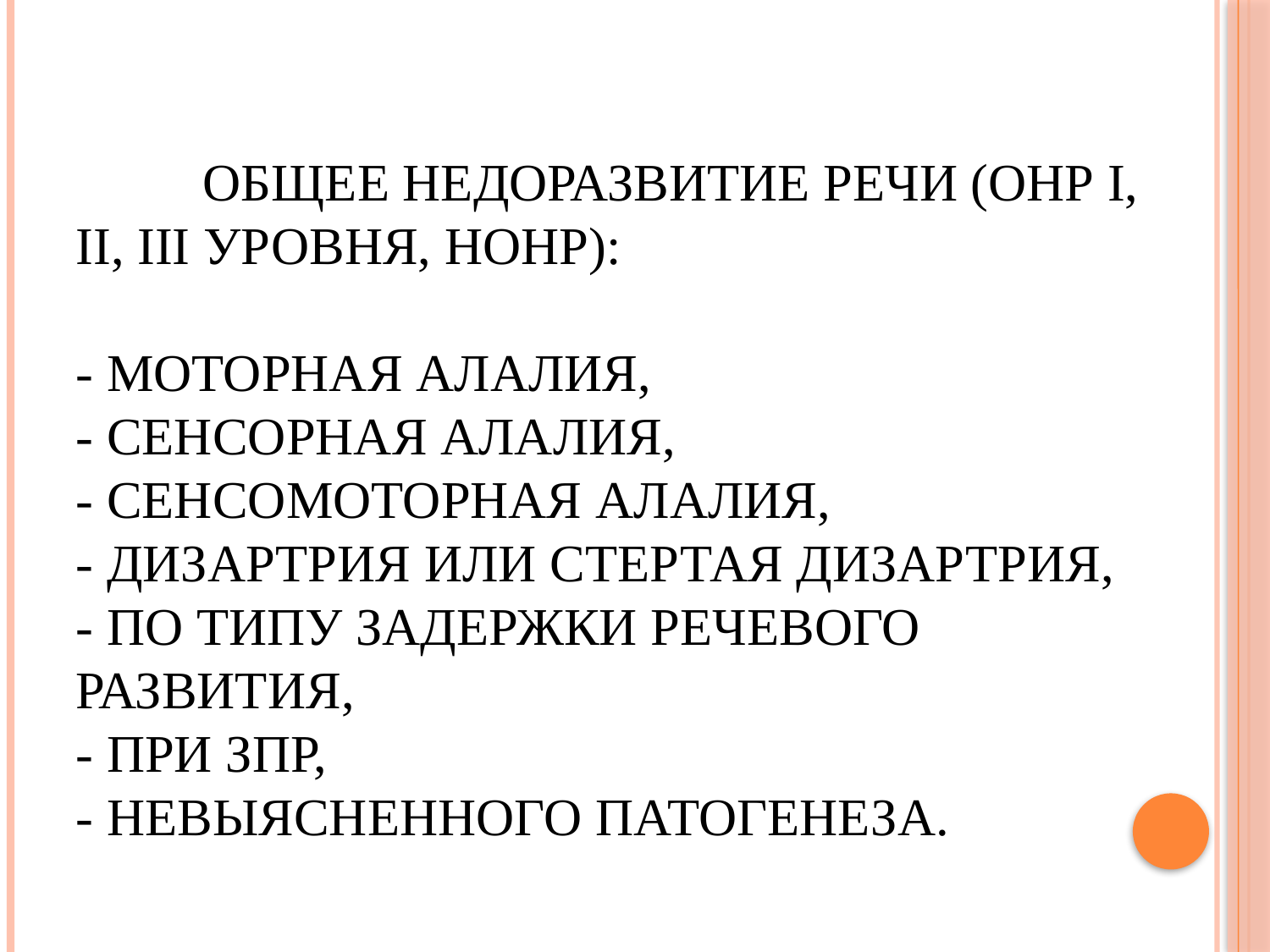

# Общее недоразвитие речи (ОНР I, II, III уровня, НОНР): - моторная алалия, - сенсорная алалия, - сенсомоторная алалия, - дизартрия или стертая дизартрия, - по типу задержки речевого развития, - при ЗПР, - невыясненного патогенеза.